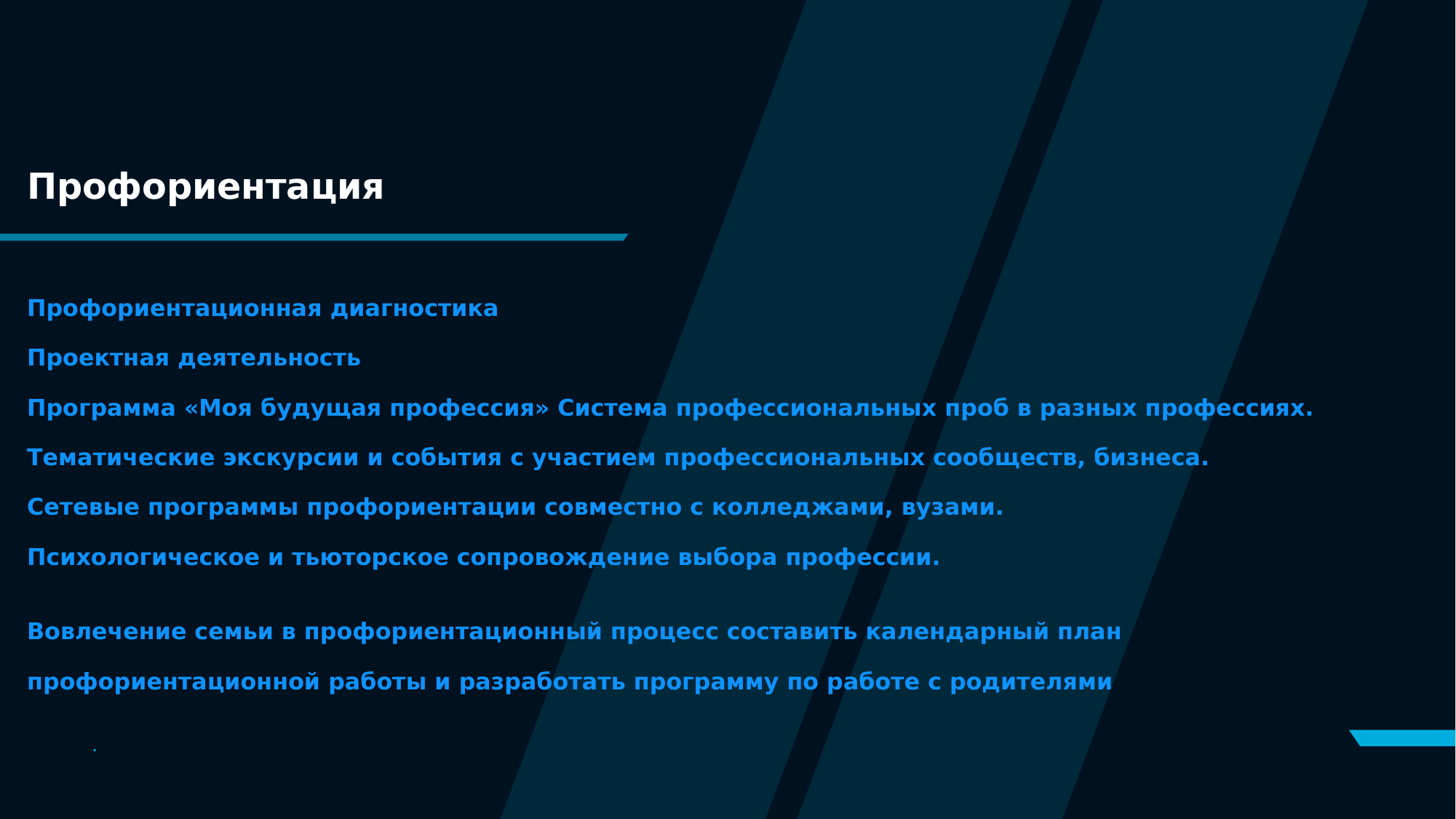

# Профориентация Профориентационная диагностика Проектная деятельность Программа «Моя будущая профессия» Система профессиональных проб в разных профессиях. Тематические экскурсии и события с участием профессиональных сообществ, бизнеса. Сетевые программы профориентации совместно с колледжами, вузами. Психологическое и тьюторское сопровождение выбора профессии. Вовлечение семьи в профориентационный процесс составить календарный план профориентационной работы и разработать программу по работе с родителями
.